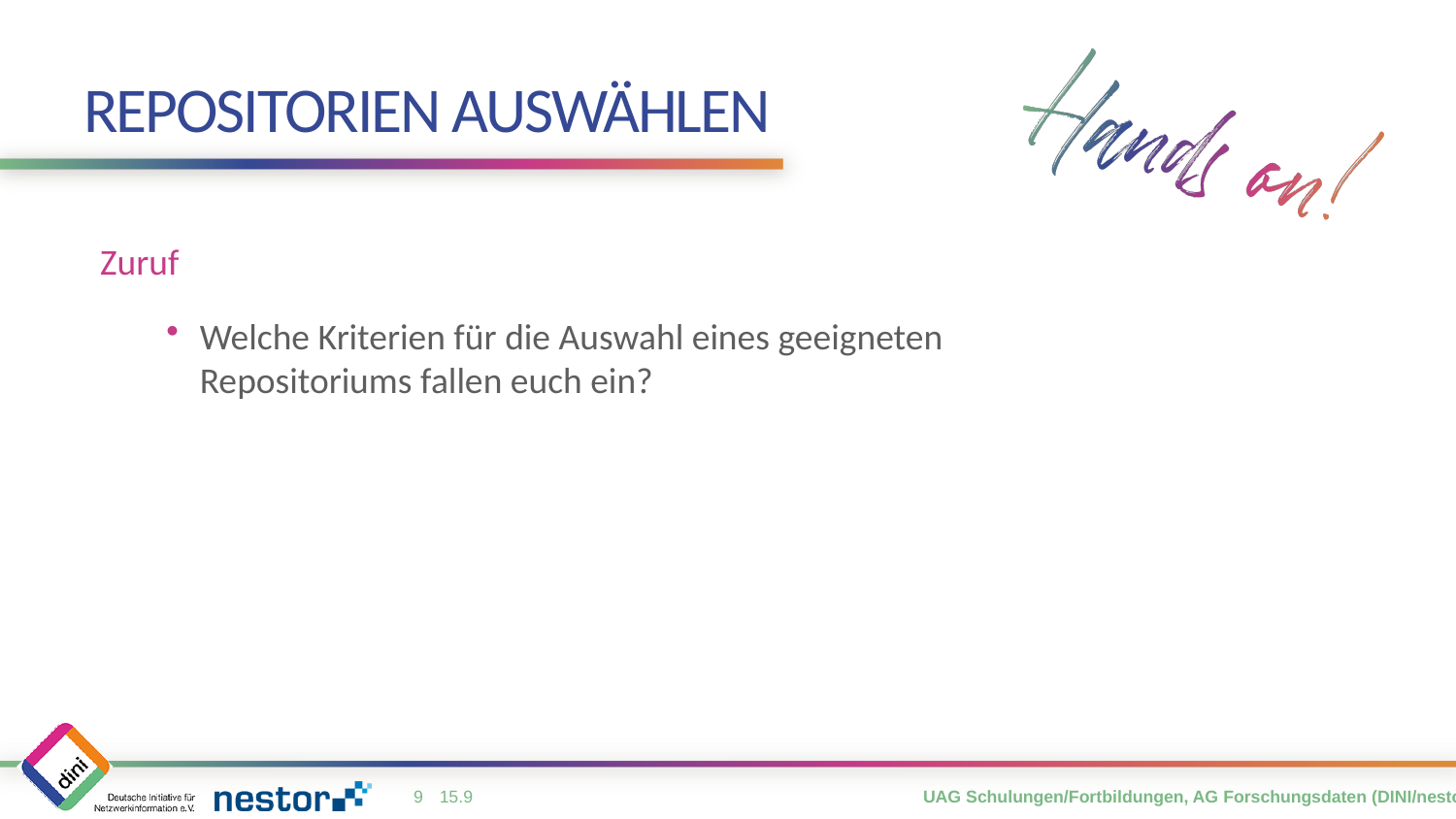

# Repositorien Auswählen
Zuruf
Welche Kriterien für die Auswahl eines geeigneten Repositoriums fallen euch ein?

9
15.9